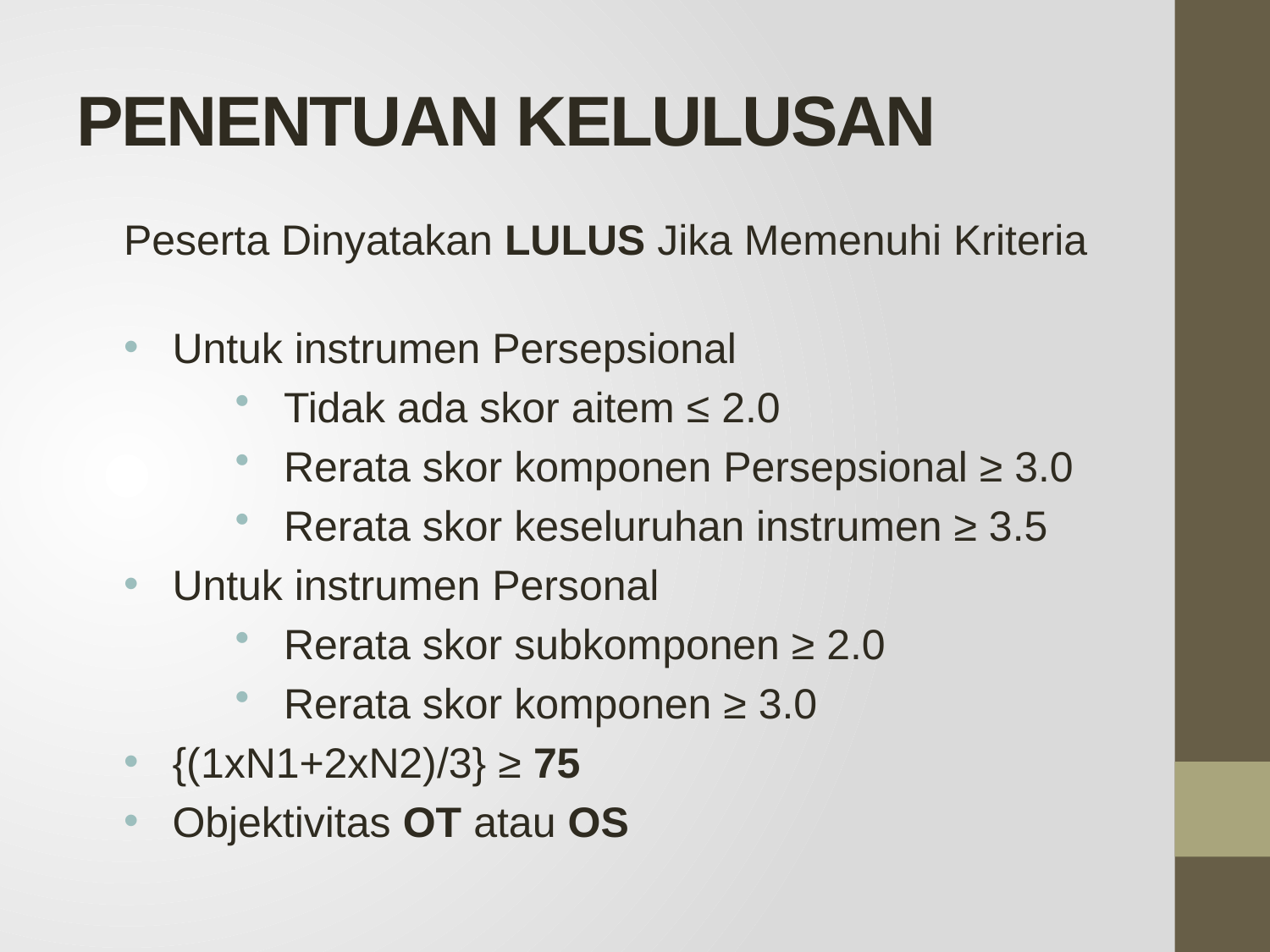

# PENENTUAN KELULUSAN
Peserta Dinyatakan LULUS Jika Memenuhi Kriteria

Untuk instrumen Persepsional
Tidak ada skor aitem ≤ 2.0
Rerata skor komponen Persepsional ≥ 3.0
Rerata skor keseluruhan instrumen ≥ 3.5
Untuk instrumen Personal
Rerata skor subkomponen ≥ 2.0
Rerata skor komponen ≥ 3.0
{(1xN1+2xN2)/3} ≥ 75
Objektivitas OT atau OS